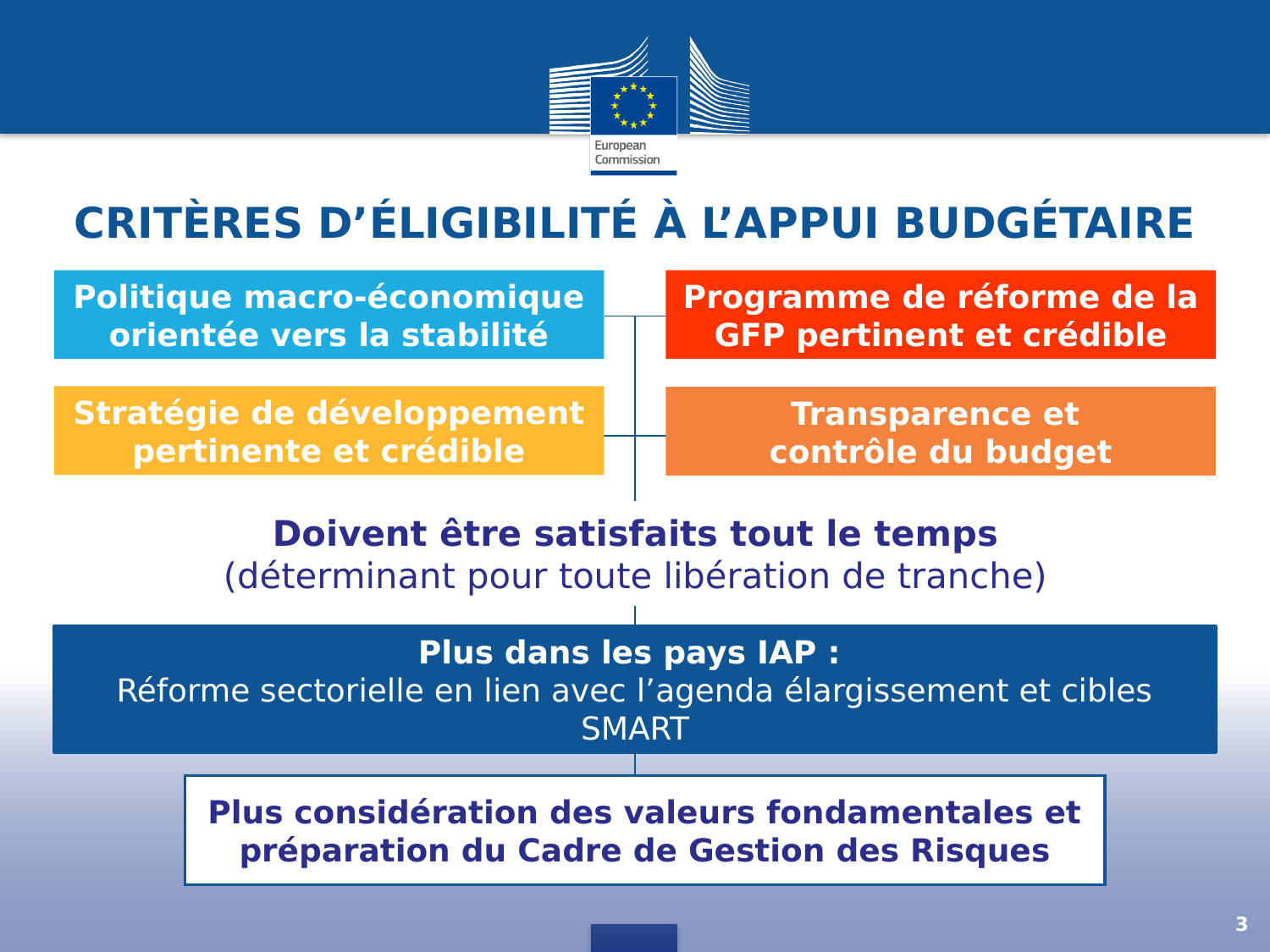

Critères d’éligibilité à l’Appui budgétaire
Politique macro-économique orientée vers la stabilité
Programme de réforme de la GFP pertinent et crédible
Stratégie de développement pertinente et crédible
Transparence et
contrôle du budget
Doivent être satisfaits tout le temps
(déterminant pour toute libération de tranche)
Plus dans les pays IAP :
Réforme sectorielle en lien avec l’agenda élargissement et cibles SMART

Plus considération des valeurs fondamentales et
préparation du Cadre de Gestion des Risques
3